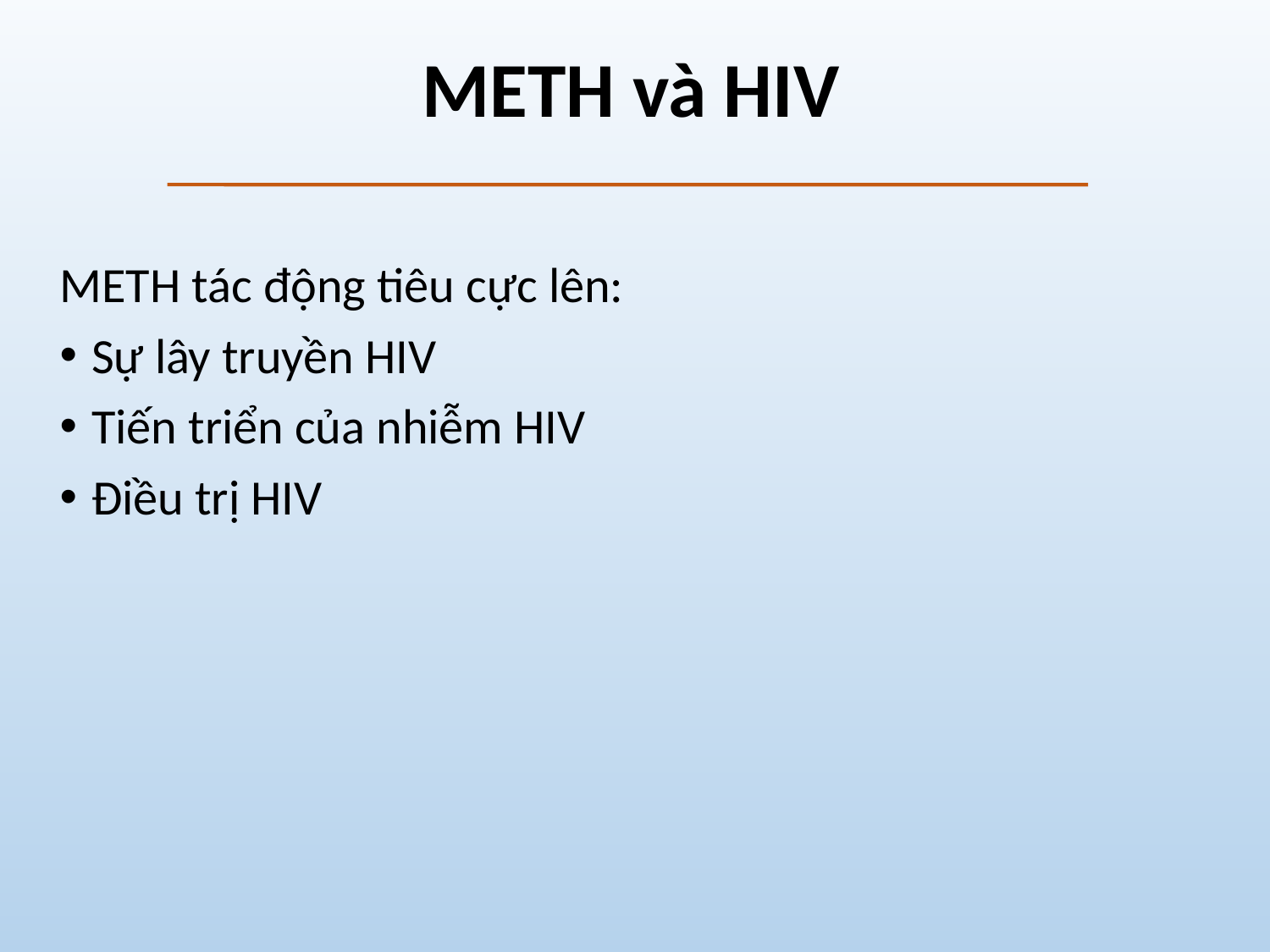

# METH và HIV
METH tác động tiêu cực lên:
Sự lây truyền HIV
Tiến triển của nhiễm HIV
Điều trị HIV